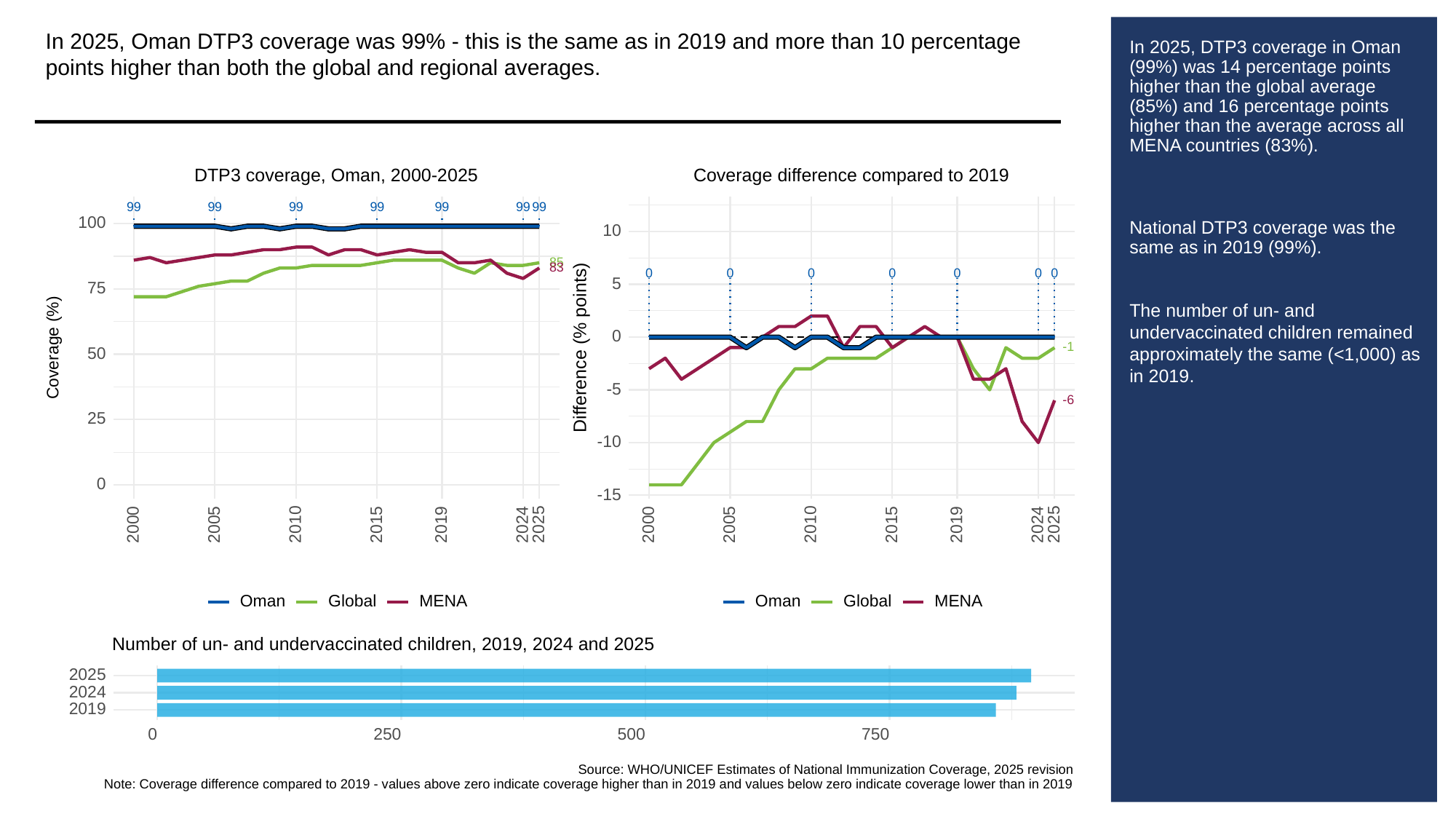

In 2025, Oman DTP3 coverage was 99% - this is the same as in 2019 and more than 10 percentage points higher than both the global and regional averages.
# In 2025, DTP3 coverage in Oman (99%) was 14 percentage points higher than the global average (85%) and 16 percentage points higher than the average across all MENA countries (83%).

National DTP3 coverage was the same as in 2019 (99%).

The number of un- and undervaccinated children remained approximately the same (<1,000) as in 2019.

DTP3 coverage, Oman, 2000-2025
Coverage difference compared to 2019

99
99
99
99
99
99
99

100

10

85

83
0
0
0
0
0
0
0

5
75

0

Difference (% points)
Coverage (%)
-1
50

-5

-6
25

-10

0

-15

2000
2005
2010
2015
2019
2024
2025
2000
2005
2010
2015
2019
2024
2025
Oman
Oman
Global
Global
MENA
MENA

Number of un- and undervaccinated children, 2019, 2024 and 2025

2025

2024

2019

0
250
500
750
Source: WHO/UNICEF Estimates of National Immunization Coverage, 2025 revision
Note: Coverage difference compared to 2019 - values above zero indicate coverage higher than in 2019 and values below zero indicate coverage lower than in 2019